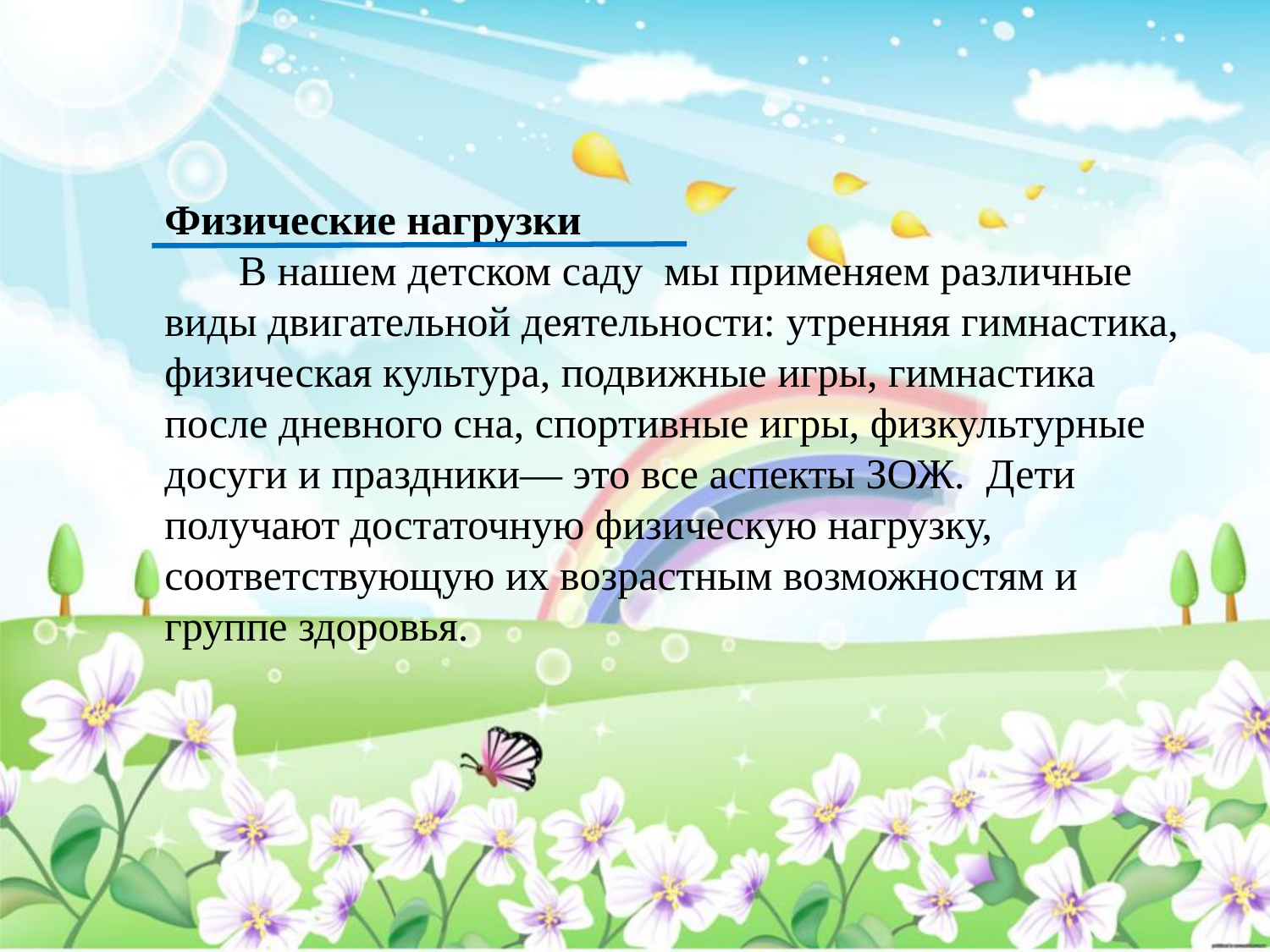

Физические нагрузки
       В нашем детском саду  мы применяем различные виды двигательной деятельности: утренняя гимнастика, физическая культура, подвижные игры, гимнастика после дневного сна, спортивные игры, физкультурные досуги и праздники— это все аспекты ЗОЖ.  Дети получают достаточную физическую нагрузку, соответствующую их возрастным возможностям и группе здоровья.